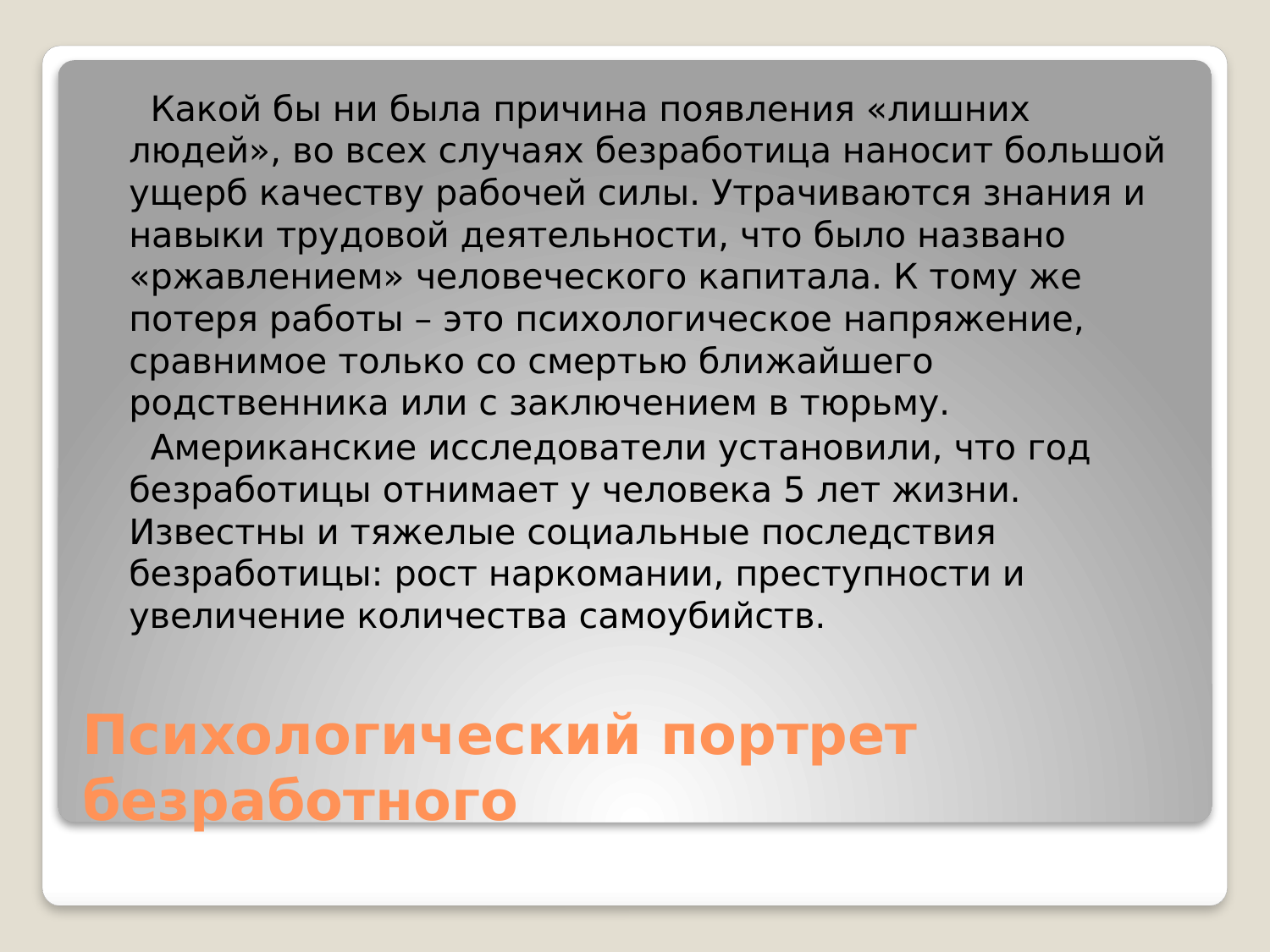

Какой бы ни была причина появления «лишних людей», во всех случаях безработица наносит большой ущерб качеству рабочей силы. Утрачиваются знания и навыки трудовой деятельности, что было названо «ржавлением» человеческого капитала. К тому же потеря работы – это психологическое напряжение, сравнимое только со смертью ближайшего родственника или с заключением в тюрьму.
     Американские исследователи установили, что год безработицы отнимает у человека 5 лет жизни. Известны и тяжелые социальные последствия безработицы: рост наркомании, преступности и увеличение количества самоубийств.

# Психологический портрет безработного